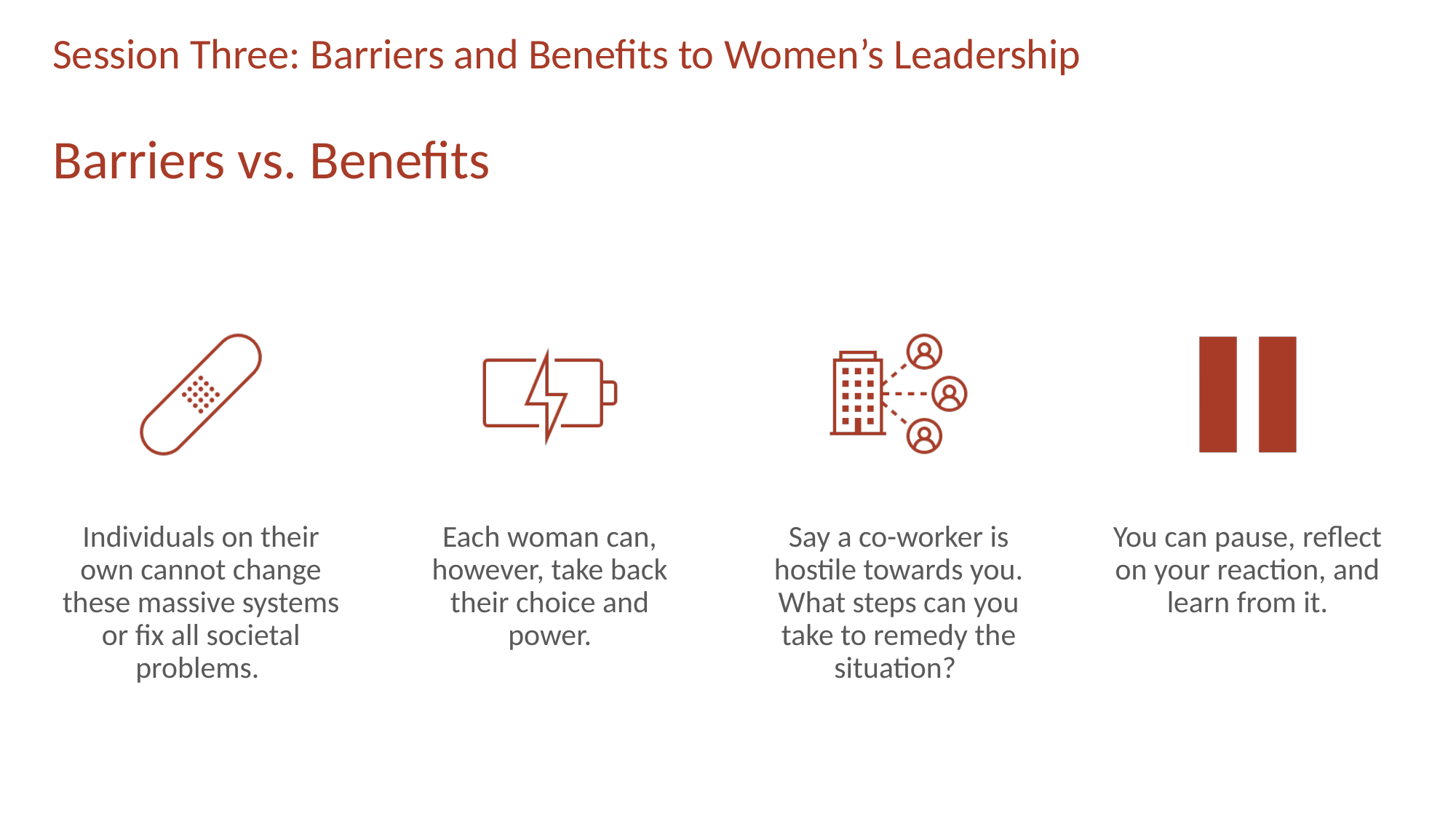

# Session Three: Barriers and Benefits to Women’s Leadership
Barriers vs. Benefits
Individuals on their own cannot change these massive systems or fix all societal problems.
Each woman can, however, take back their choice and power.
Say a co-worker is hostile towards you. What steps can you take to remedy the situation?
You can pause, reflect on your reaction, and learn from it.